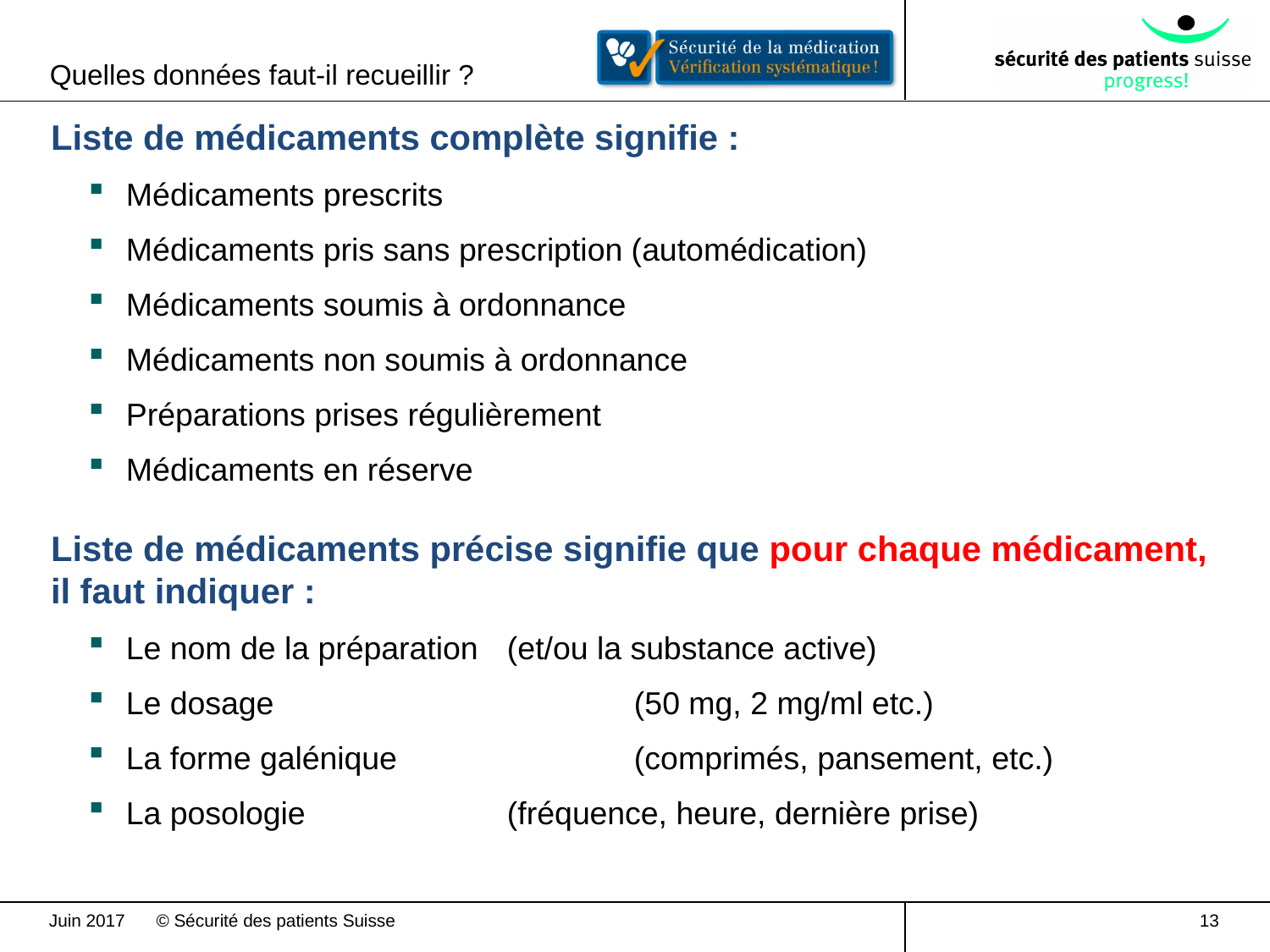

Quelles données faut-il recueillir ?
Liste de médicaments complète signifie :
Médicaments prescrits
Médicaments pris sans prescription (automédication)
Médicaments soumis à ordonnance
Médicaments non soumis à ordonnance
Préparations prises régulièrement
Médicaments en réserve
Liste de médicaments précise signifie que pour chaque médicament, il faut indiquer :
Le nom de la préparation	(et/ou la substance active)
Le dosage			(50 mg, 2 mg/ml etc.)
La forme galénique		(comprimés, pansement, etc.)
La posologie		(fréquence, heure, dernière prise)

Juin 2017
13